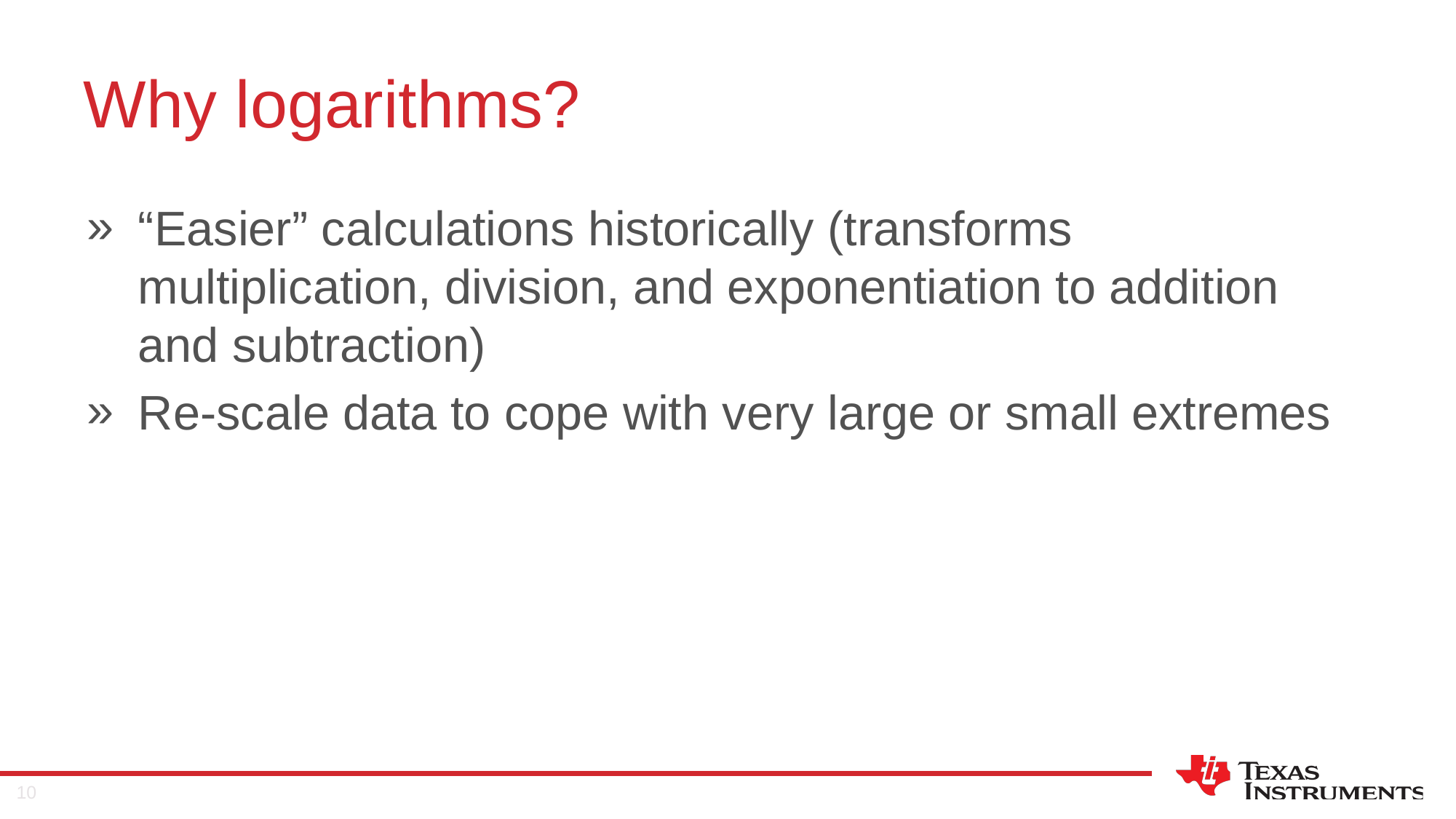

# Why logarithms?

“Easier” calculations historically (transforms multiplication, division, and exponentiation to addition and subtraction)
Re-scale data to cope with very large or small extremes